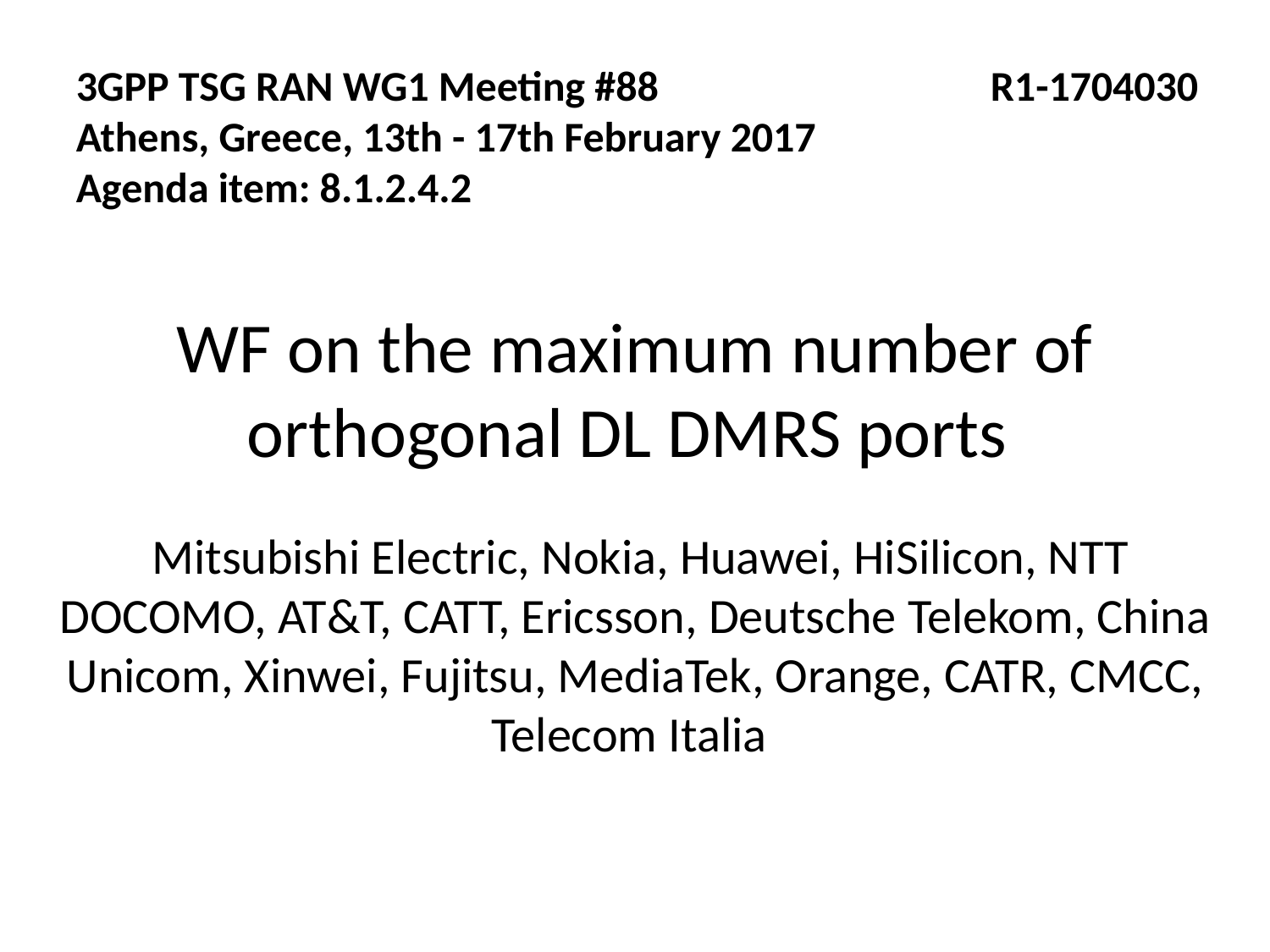

3GPP TSG RAN WG1 Meeting #88		                R1-1704030 Athens, Greece, 13th - 17th February 2017
Agenda item: 8.1.2.4.2
WF on the maximum number of orthogonal DL DMRS ports
 Mitsubishi Electric, Nokia, Huawei, HiSilicon, NTT DOCOMO, AT&T, CATT, Ericsson, Deutsche Telekom, China Unicom, Xinwei, Fujitsu, MediaTek, Orange, CATR, CMCC, Telecom Italia